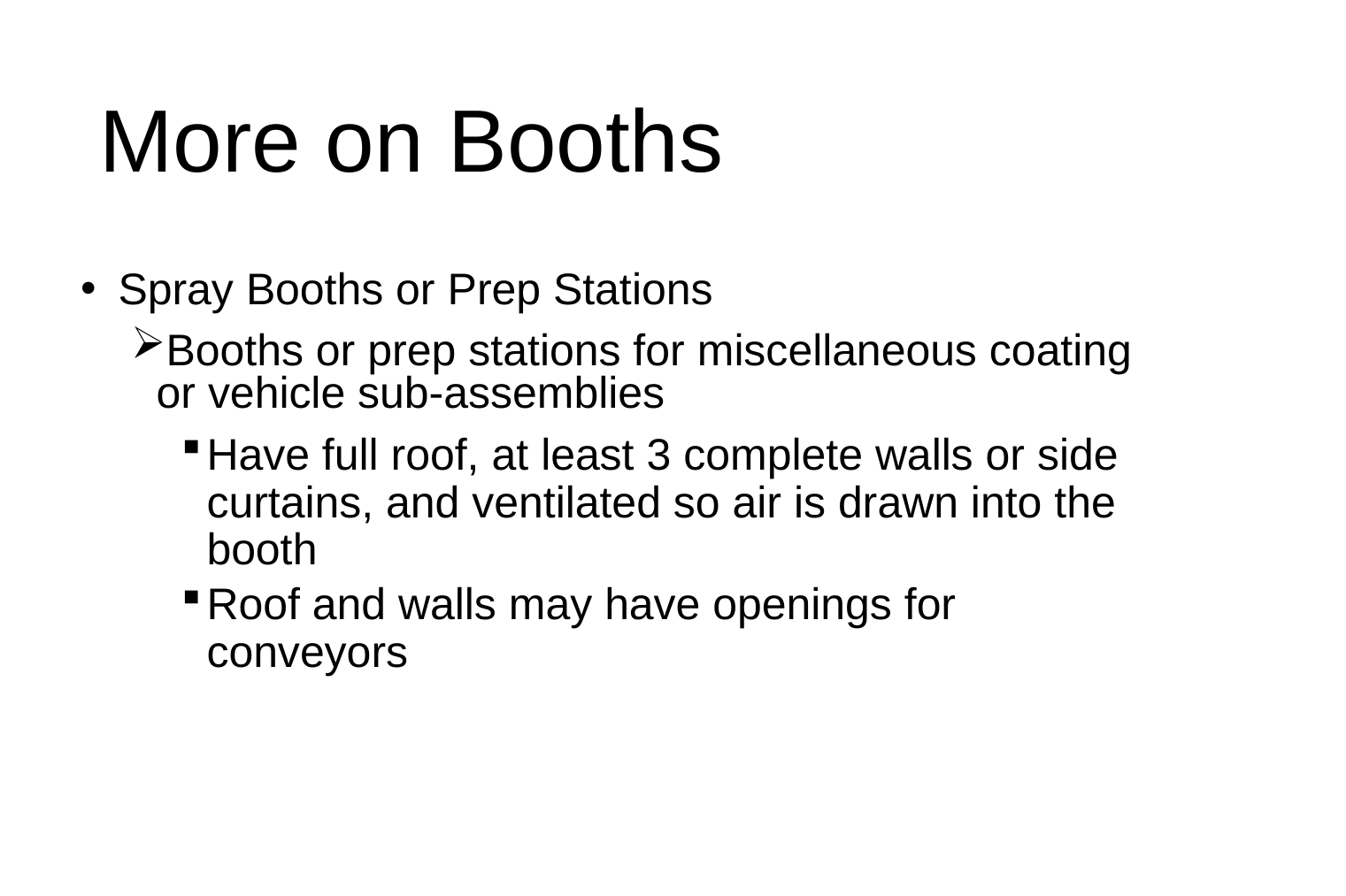

More on Booths
 Spray Booths or Prep Stations
Booths or prep stations for miscellaneous coating or vehicle sub-assemblies
Have full roof, at least 3 complete walls or side curtains, and ventilated so air is drawn into the booth
Roof and walls may have openings for conveyors